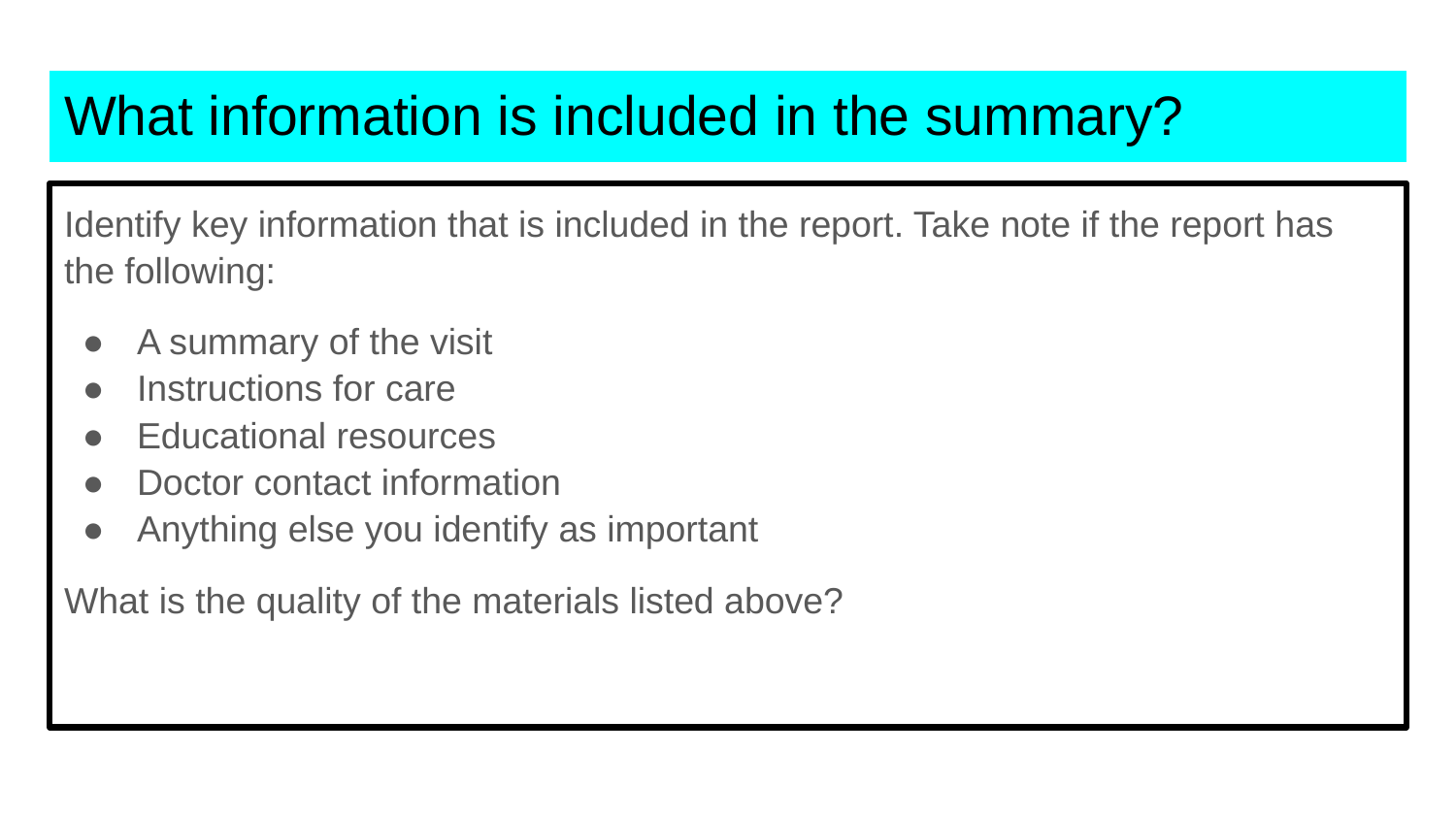

# What information is included in the summary?
Identify key information that is included in the report. Take note if the report has the following:
A summary of the visit
Instructions for care
Educational resources
Doctor contact information
Anything else you identify as important
What is the quality of the materials listed above?